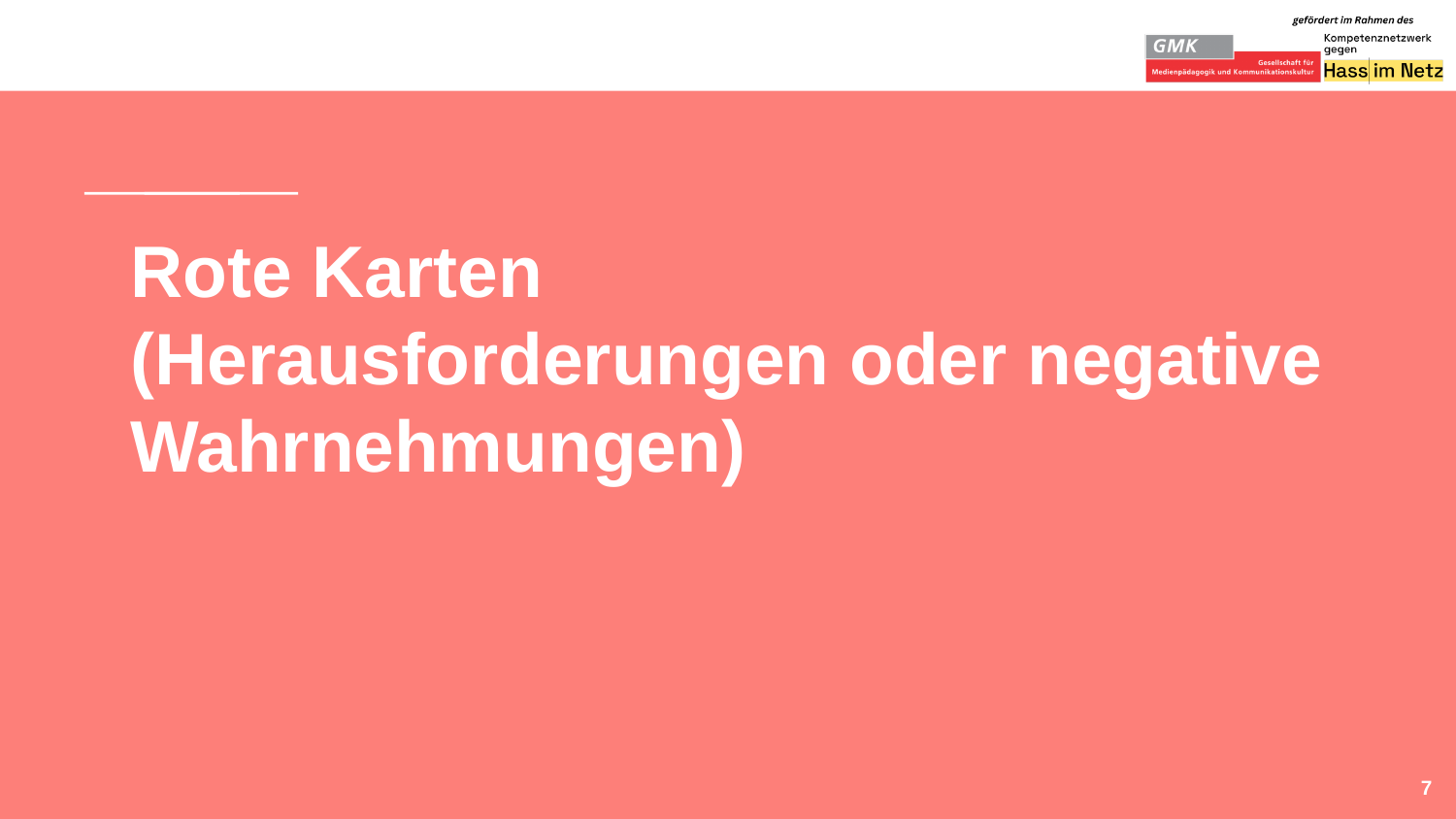

# Rote Karten (Herausforderungen oder negative Wahrnehmungen)
7